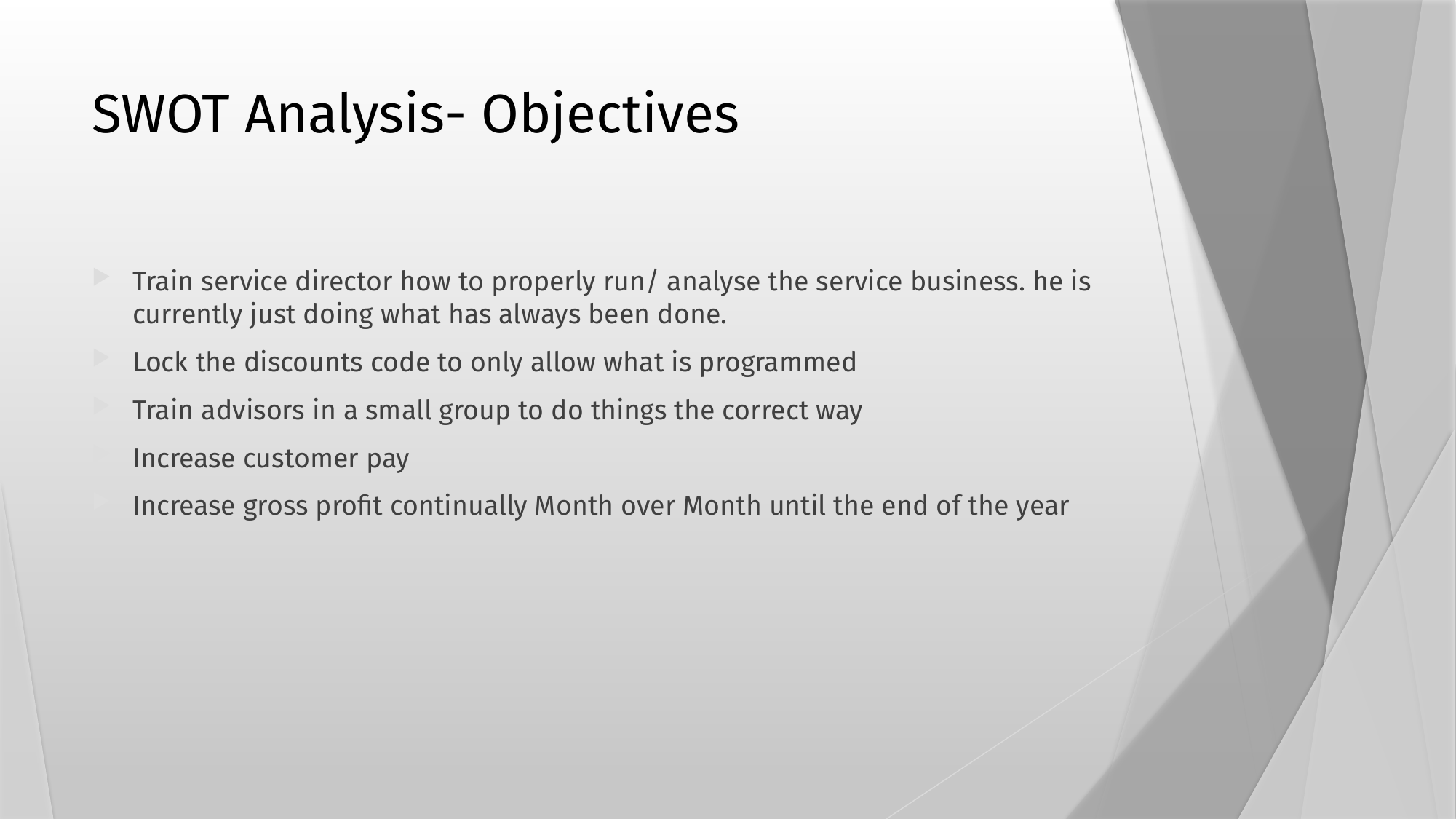

# SWOT Analysis- Objectives
Train service director how to properly run/ analyse the service business. he is currently just doing what has always been done.
Lock the discounts code to only allow what is programmed
Train advisors in a small group to do things the correct way
Increase customer pay
Increase gross profit continually Month over Month until the end of the year